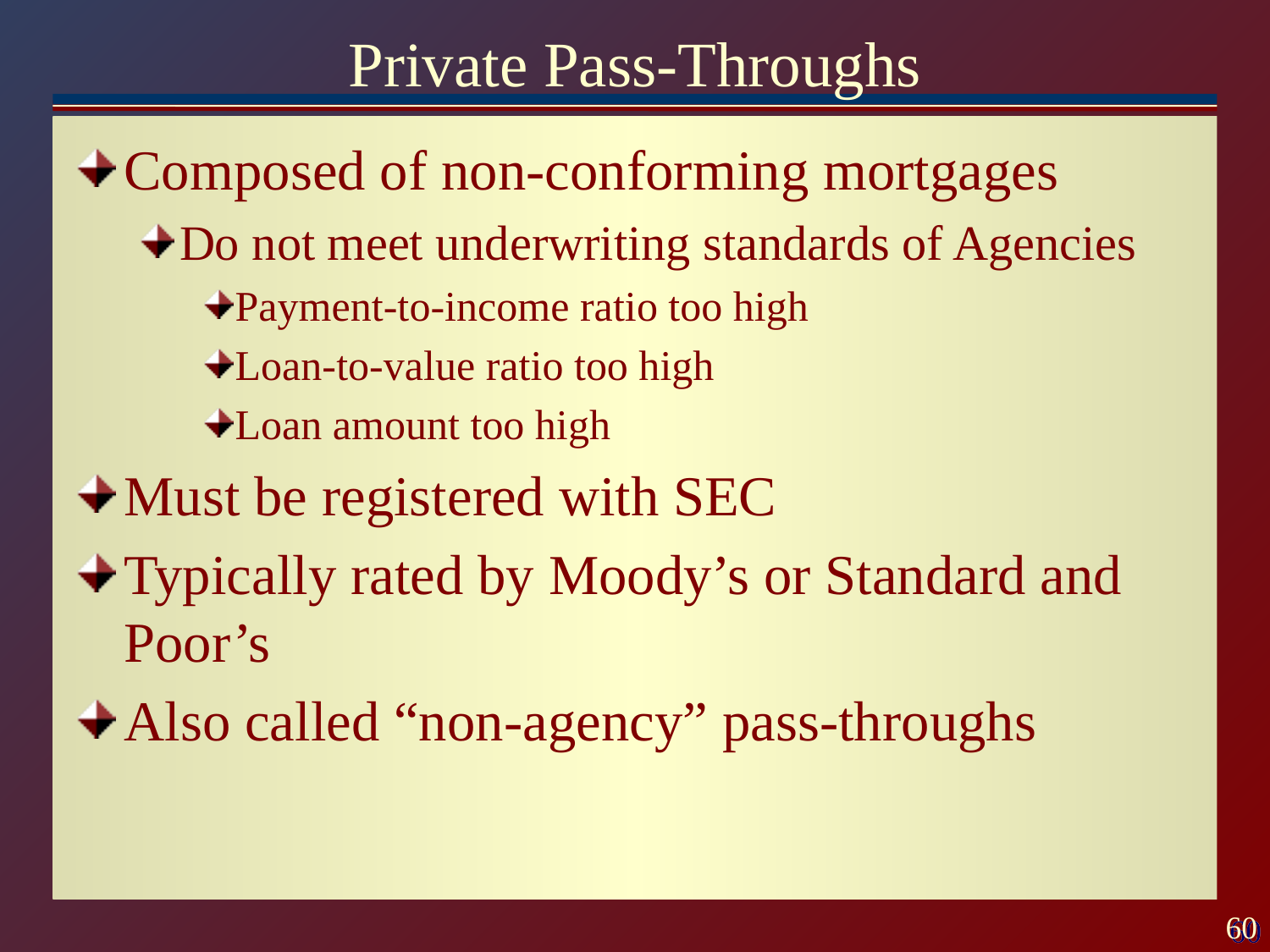

# Private Pass-Throughs
Composed of non-conforming mortgages
Do not meet underwriting standards of Agencies
Payment-to-income ratio too high
Loan-to-value ratio too high
Loan amount too high
Must be registered with SEC
Typically rated by Moody’s or Standard and Poor’s
Also called “non-agency” pass-throughs